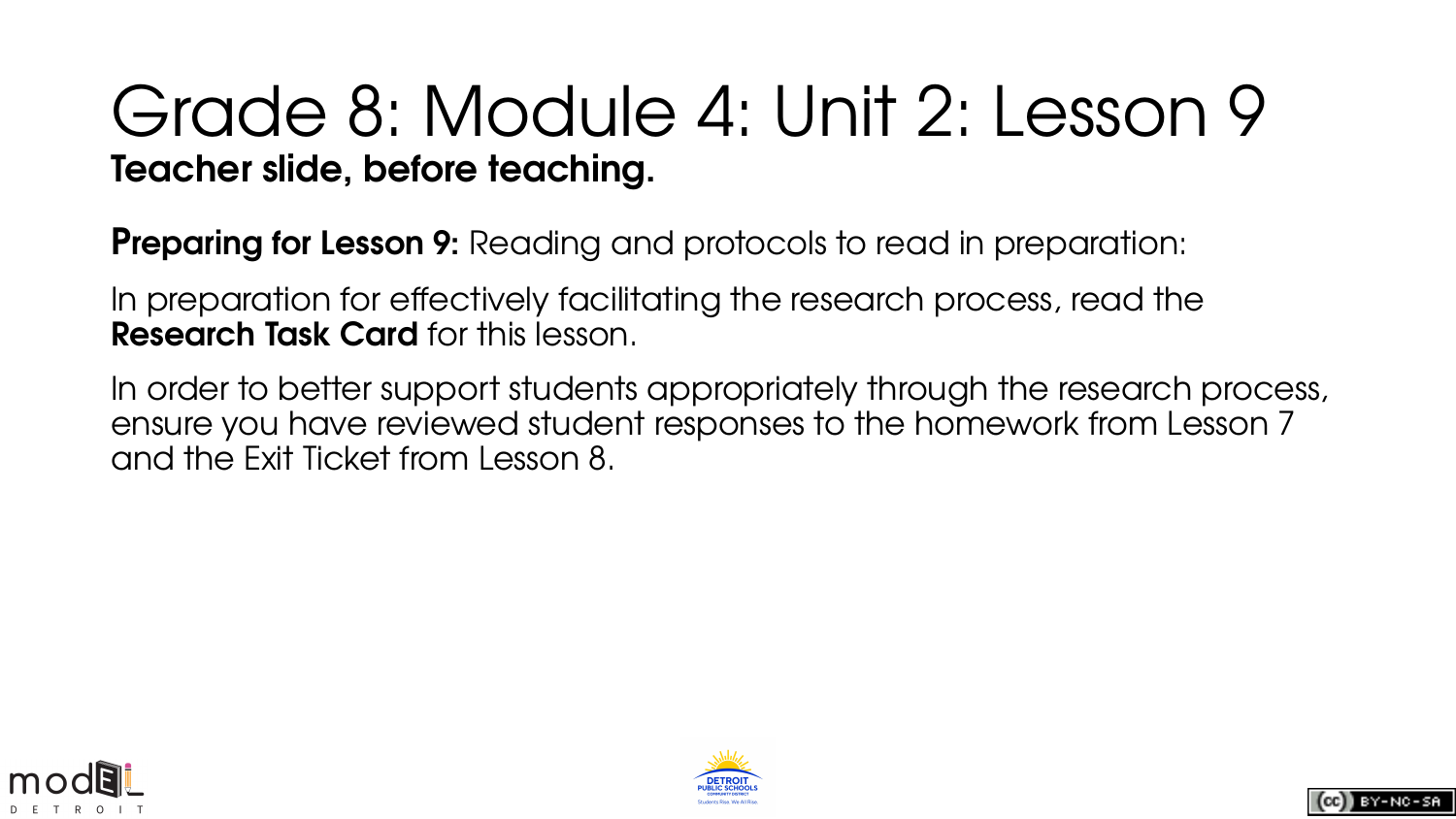

# Grade 8: Module 4: Unit 2: Lesson 9
Teacher slide, before teaching.

Preparing for Lesson 9: Reading and protocols to read in preparation:
In preparation for effectively facilitating the research process, read the Research Task Card for this lesson.
In order to better support students appropriately through the research process, ensure you have reviewed student responses to the homework from Lesson 7 and the Exit Ticket from Lesson 8.